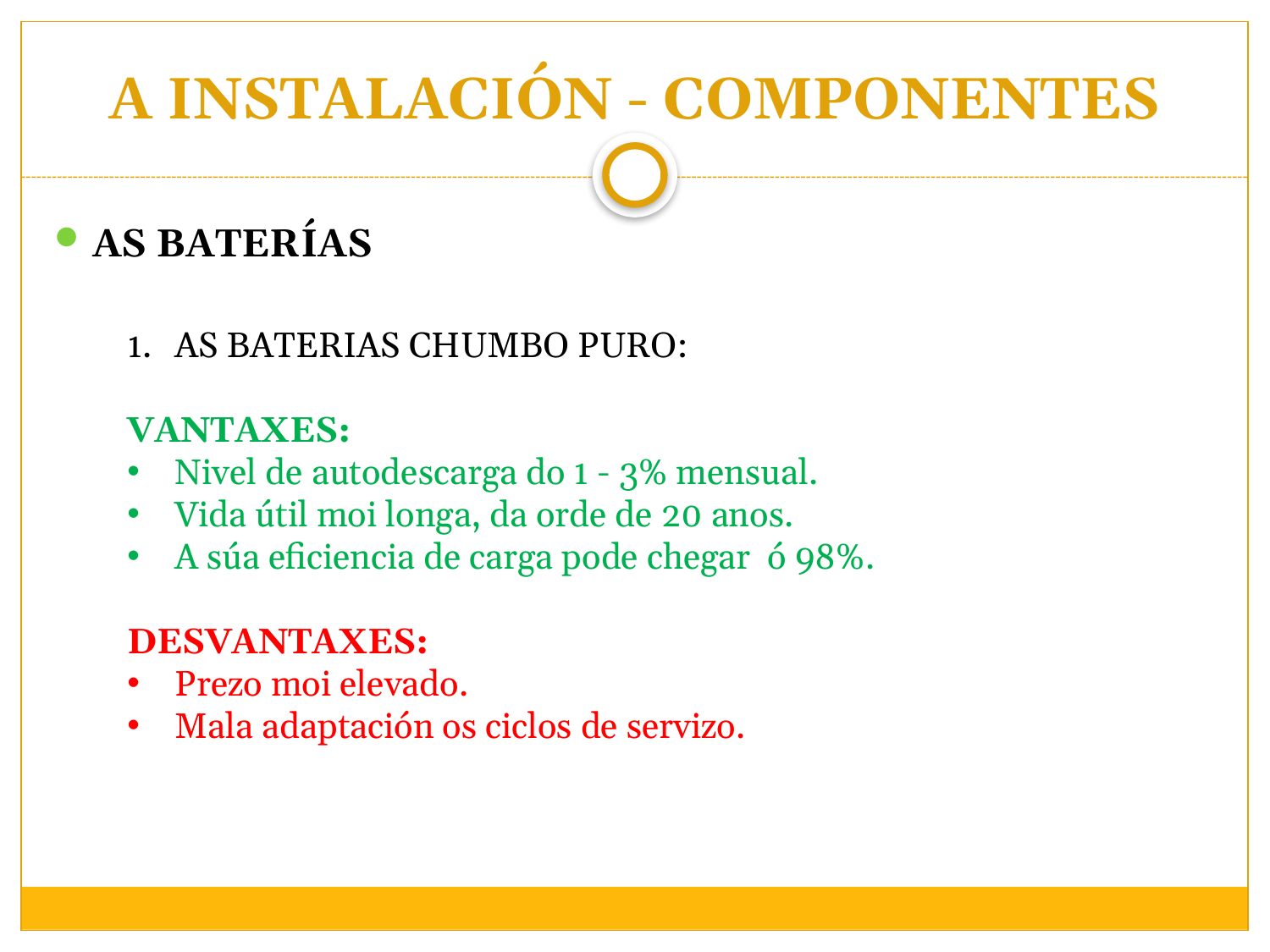

# A INSTALACIÓN - COMPONENTES
AS BATERÍAS
AS BATERIAS CHUMBO PURO:

VANTAXES:
Nivel de autodescarga do 1 - 3% mensual.
Vida útil moi longa, da orde de 20 anos.
A súa eficiencia de carga pode chegar  ó 98%.

DESVANTAXES:
Prezo moi elevado.
Mala adaptación os ciclos de servizo.